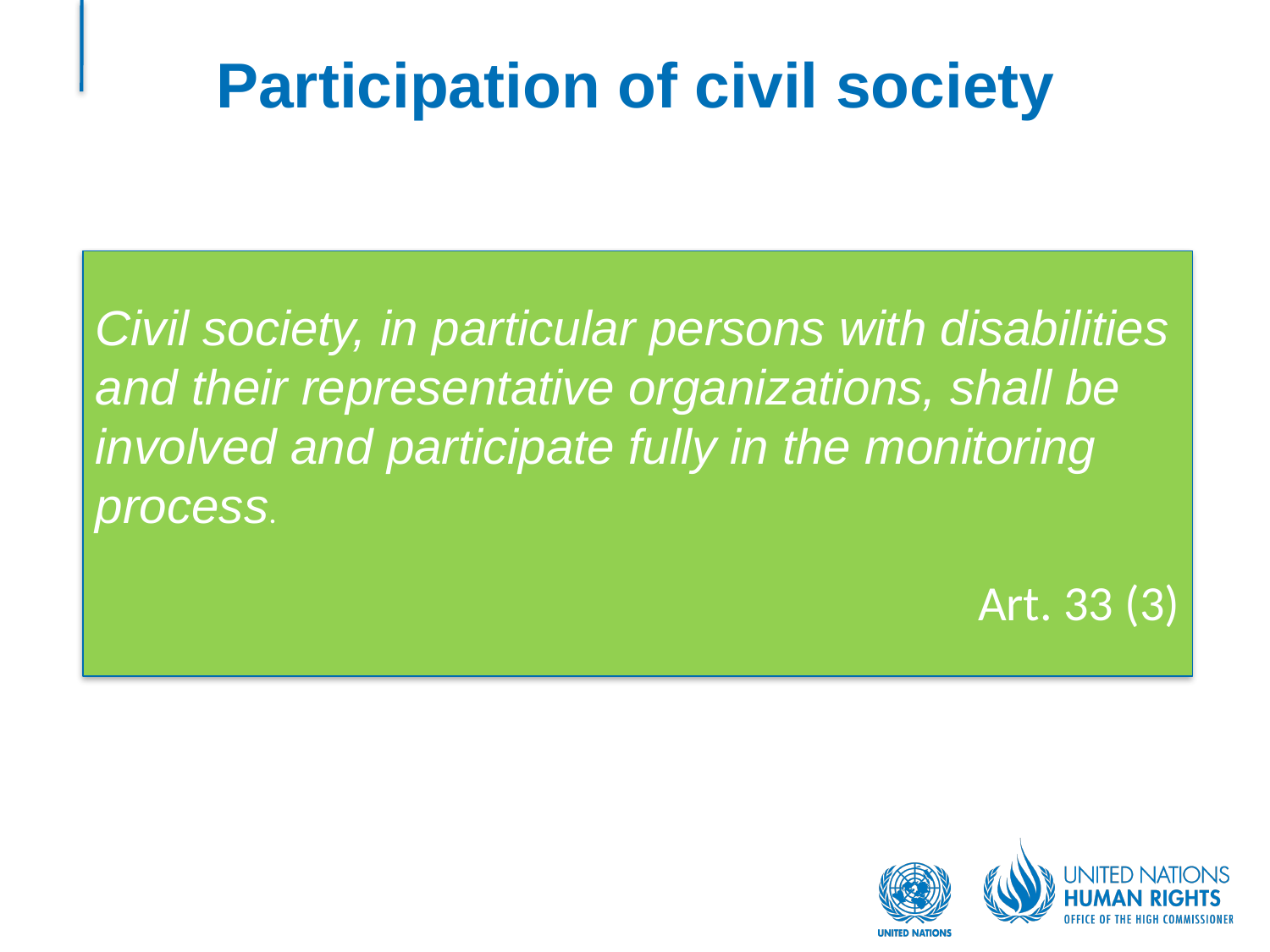

# Participation of civil society

Civil society, in particular persons with disabilities and their representative organizations, shall be involved and participate fully in the monitoring process.

Art. 33 (3)